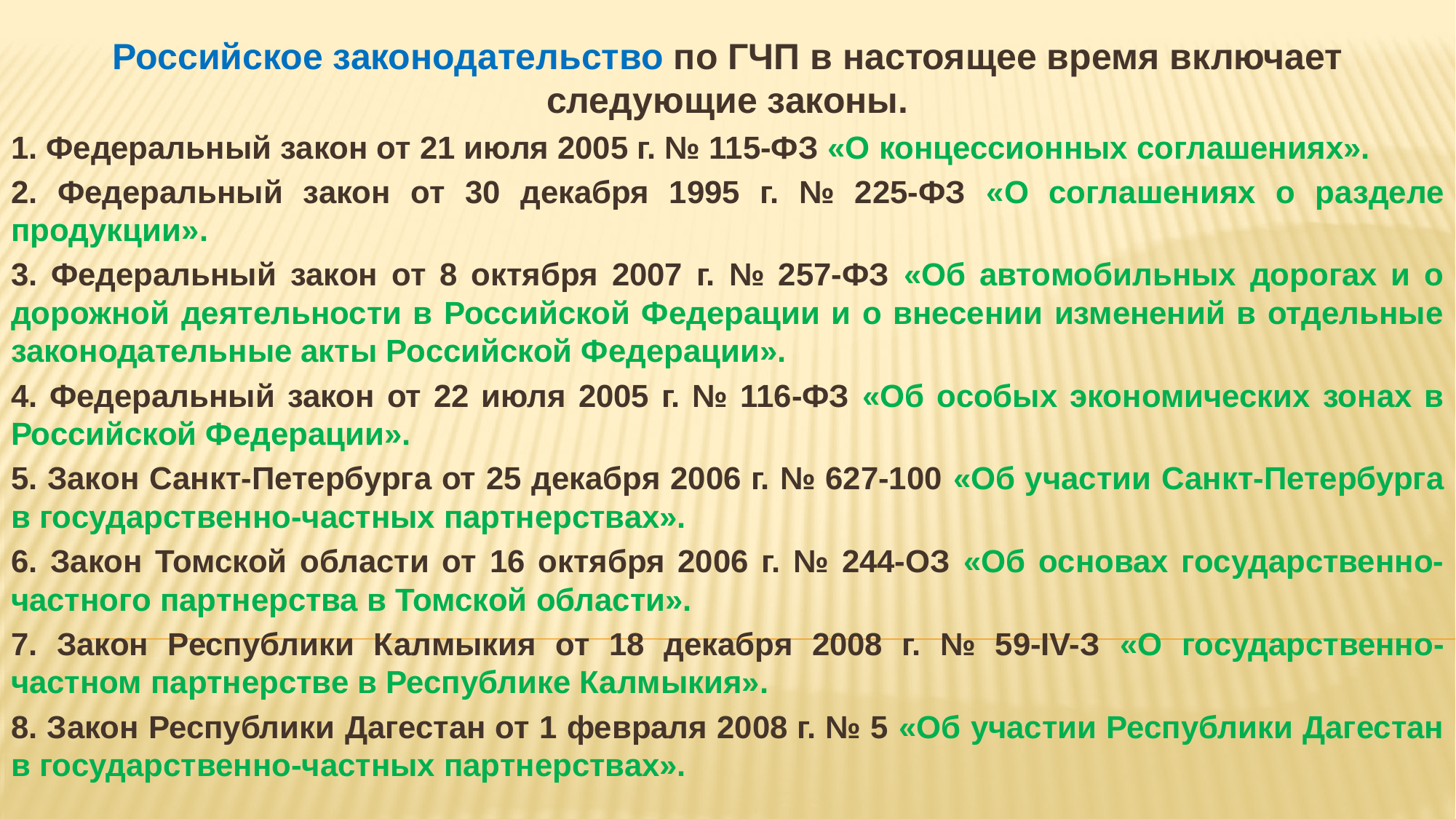

Российское законодательство по ГЧП в настоящее время включает следующие законы.
1. Федеральный закон от 21 июля 2005 г. № 115-ФЗ «О концессионных соглашениях».
2. Федеральный закон от 30 декабря 1995 г. № 225-ФЗ «О соглашениях о разделе продукции».
3. Федеральный закон от 8 октября 2007 г. № 257-ФЗ «Об автомобильных дорогах и о дорожной деятельности в Российской Федерации и о внесении изменений в отдельные законодательные акты Российской Федерации».
4. Федеральный закон от 22 июля 2005 г. № 116-ФЗ «Об особых экономических зонах в Российской Федерации».
5. Закон Санкт-Петербурга от 25 декабря 2006 г. № 627-100 «Об участии Санкт-Петербурга в государственно-частных партнерствах».
6. Закон Томской области от 16 октября 2006 г. № 244-ОЗ «Об основах государственно-частного партнерства в Томской области».
7. Закон Республики Калмыкия от 18 декабря 2008 г. № 59-IV-З «О государственно-частном партнерстве в Республике Калмыкия».
8. Закон Республики Дагестан от 1 февраля 2008 г. № 5 «Об участии Республики Дагестан в государственно-частных партнерствах».